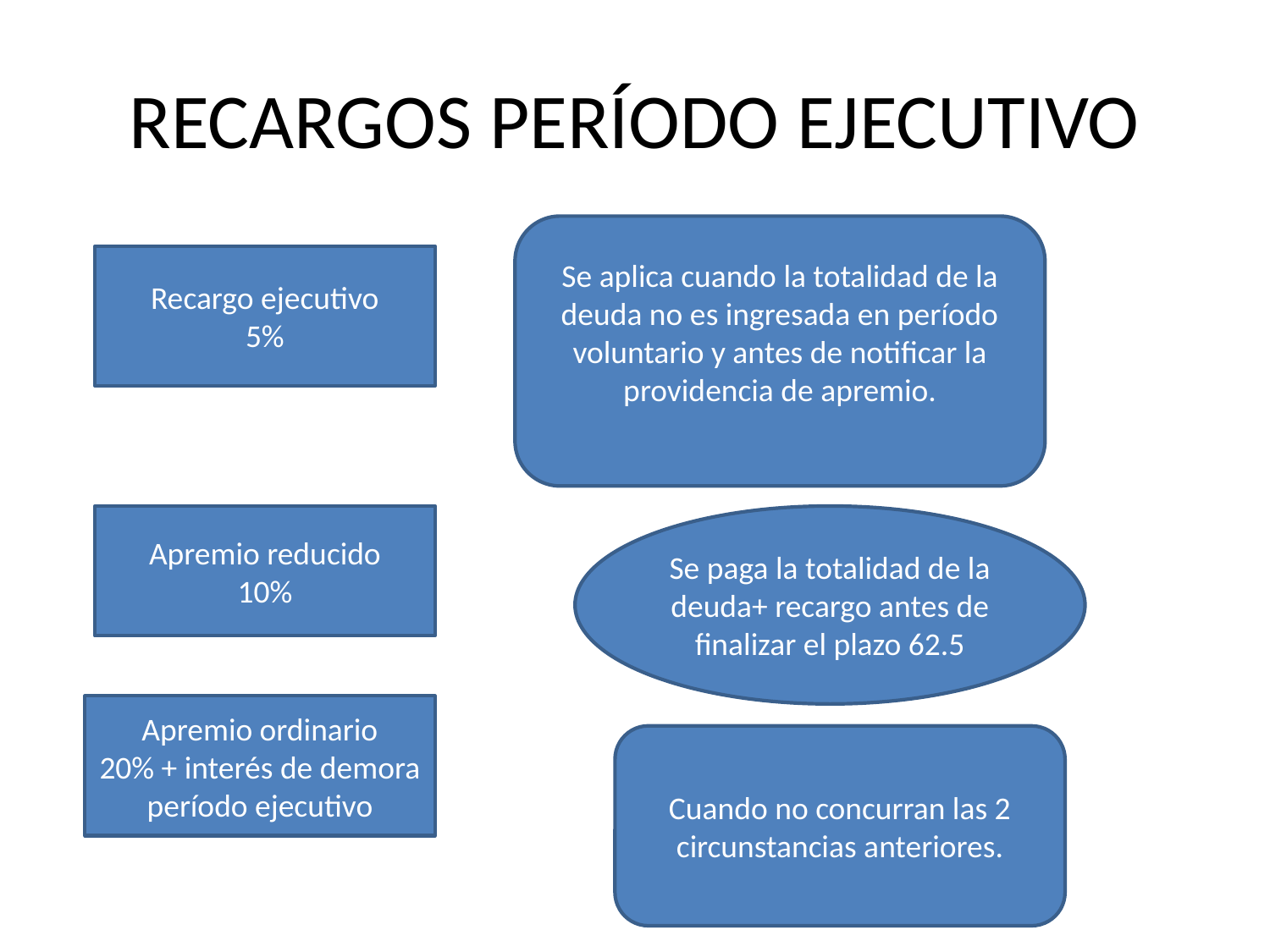

# RECARGOS PERÍODO EJECUTIVO
Se aplica cuando la totalidad de la deuda no es ingresada en período voluntario y antes de notificar la providencia de apremio.

Recargo ejecutivo
5%
Apremio reducido
10%
Se paga la totalidad de la deuda+ recargo antes de finalizar el plazo 62.5
Apremio ordinario
20% + interés de demora período ejecutivo
Cuando no concurran las 2 circunstancias anteriores.